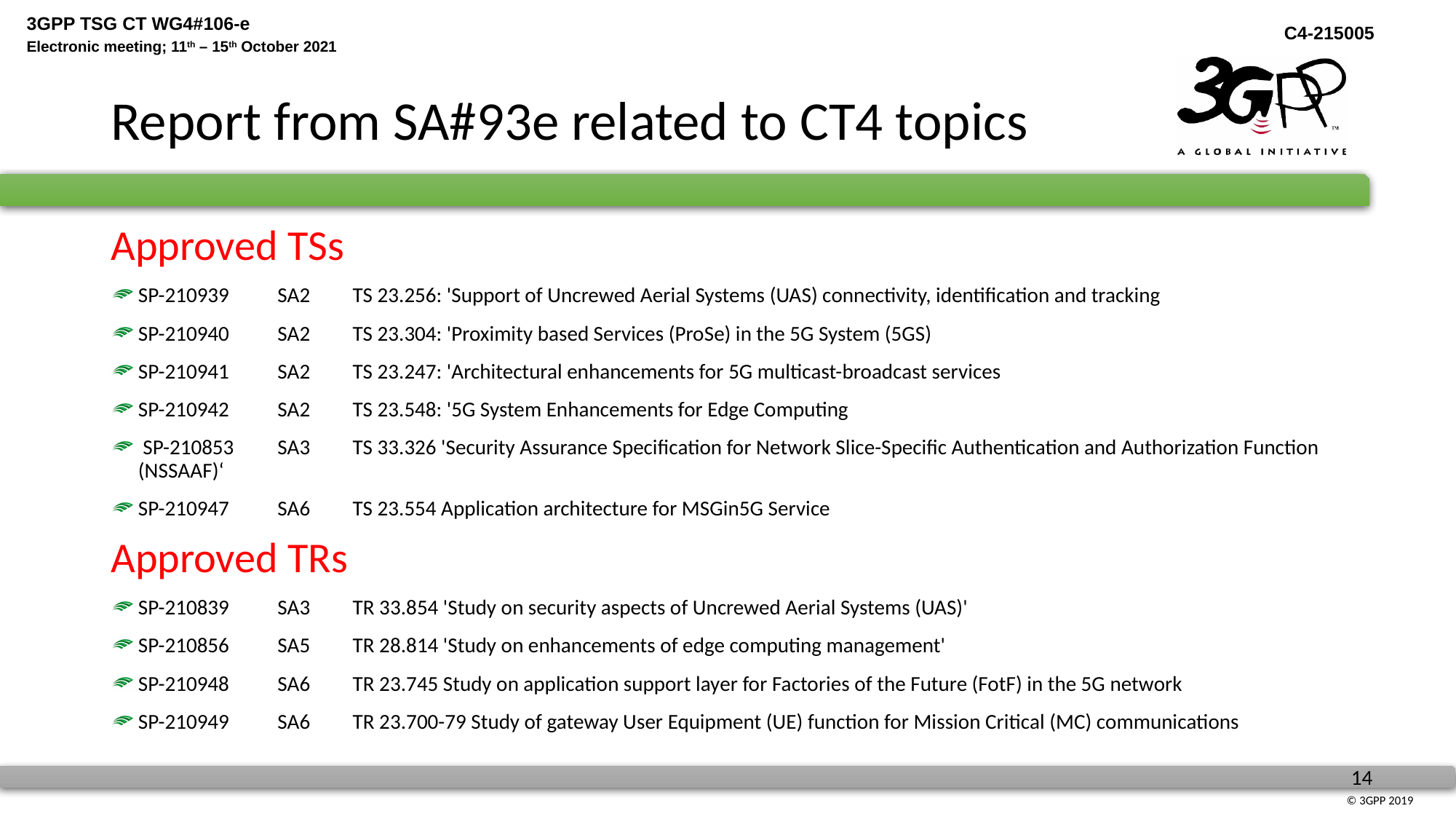

# Report from SA#93e related to CT4 topics
Approved TSs
SP-210939	SA2	TS 23.256: 'Support of Uncrewed Aerial Systems (UAS) connectivity, identification and tracking
SP-210940	SA2	TS 23.304: 'Proximity based Services (ProSe) in the 5G System (5GS)
SP-210941	SA2	TS 23.247: 'Architectural enhancements for 5G multicast-broadcast services
SP-210942	SA2	TS 23.548: '5G System Enhancements for Edge Computing
 SP-210853	SA3	TS 33.326 'Security Assurance Specification for Network Slice-Specific Authentication and Authorization Function (NSSAAF)‘
SP-210947	SA6	TS 23.554 Application architecture for MSGin5G Service
Approved TRs
SP-210839	SA3	TR 33.854 'Study on security aspects of Uncrewed Aerial Systems (UAS)'
SP-210856	SA5	TR 28.814 'Study on enhancements of edge computing management'
SP-210948	SA6	TR 23.745 Study on application support layer for Factories of the Future (FotF) in the 5G network
SP-210949	SA6	TR 23.700-79 Study of gateway User Equipment (UE) function for Mission Critical (MC) communications